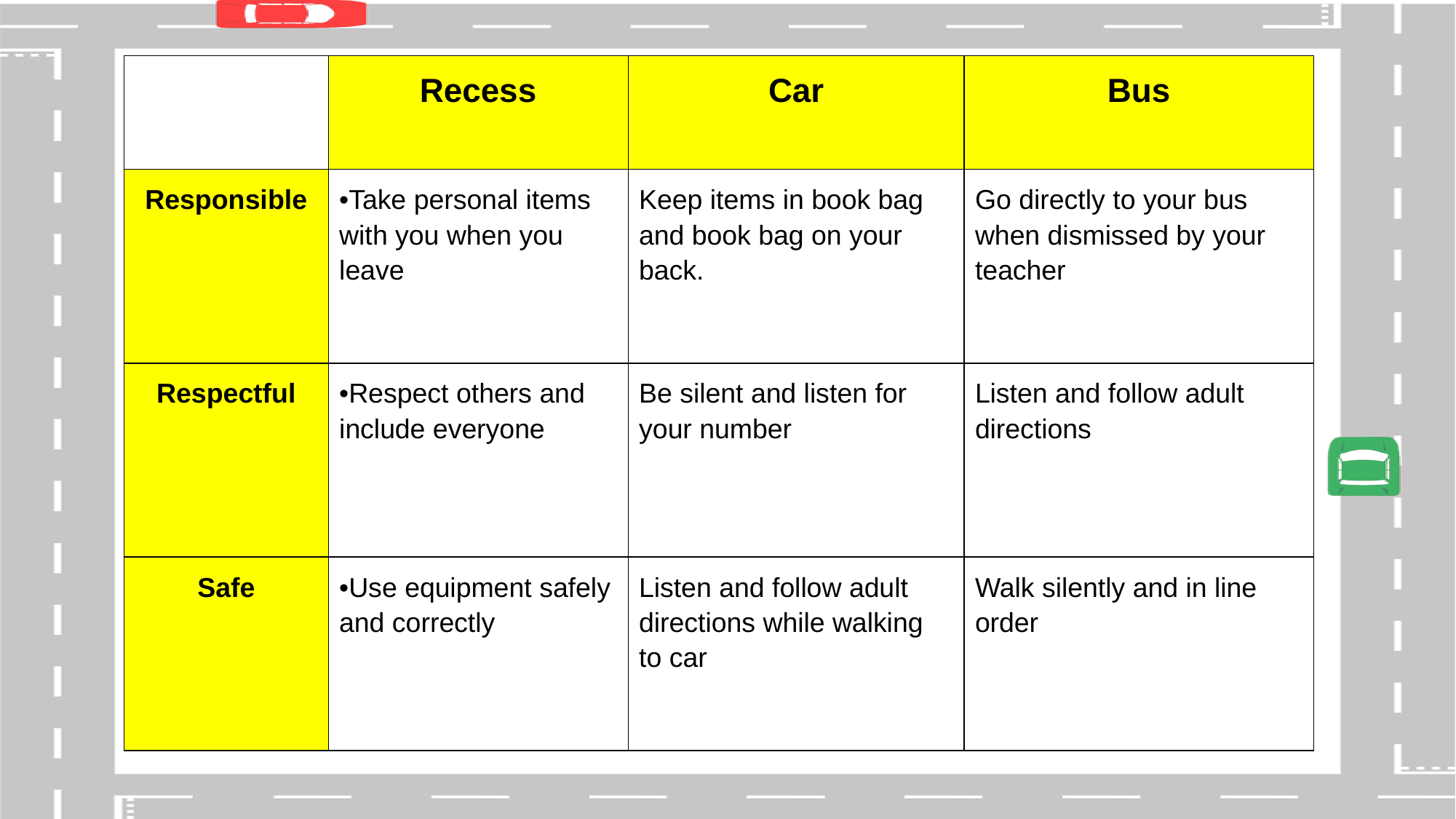

|  | Recess | Car | Bus |
| --- | --- | --- | --- |
| Responsible | •Take personal items with you when you leave | Keep items in book bag and book bag on your back. | Go directly to your bus when dismissed by your teacher |
| Respectful | •Respect others and include everyone | Be silent and listen for your number | Listen and follow adult directions |
| Safe | •Use equipment safely and correctly | Listen and follow adult directions while walking to car | Walk silently and in line order |